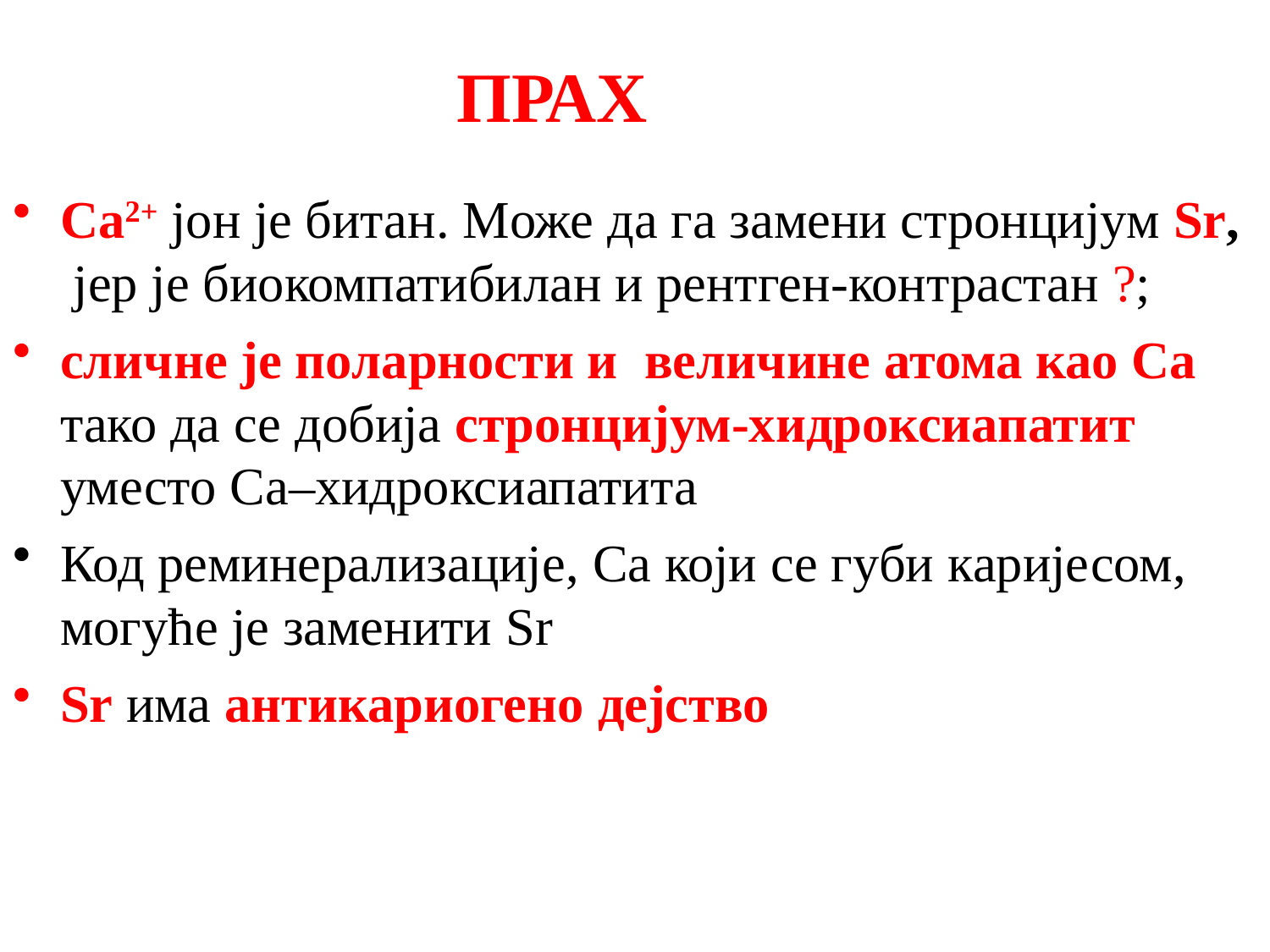

# ПРАХ
Са2+ јон је битан. Може да га замени стронцијум Sr,  јер је биокомпатибилан и рентген-контрастан ?;
сличне је пoларности и  величине атома као Са тако да се добија стронцијум-хидроксиапатит уместо Са–хидроксиапатита
Код реминерализације, Са који се губи каријесом,
могуће је заменити Sr
Sr има антикариогено дејство